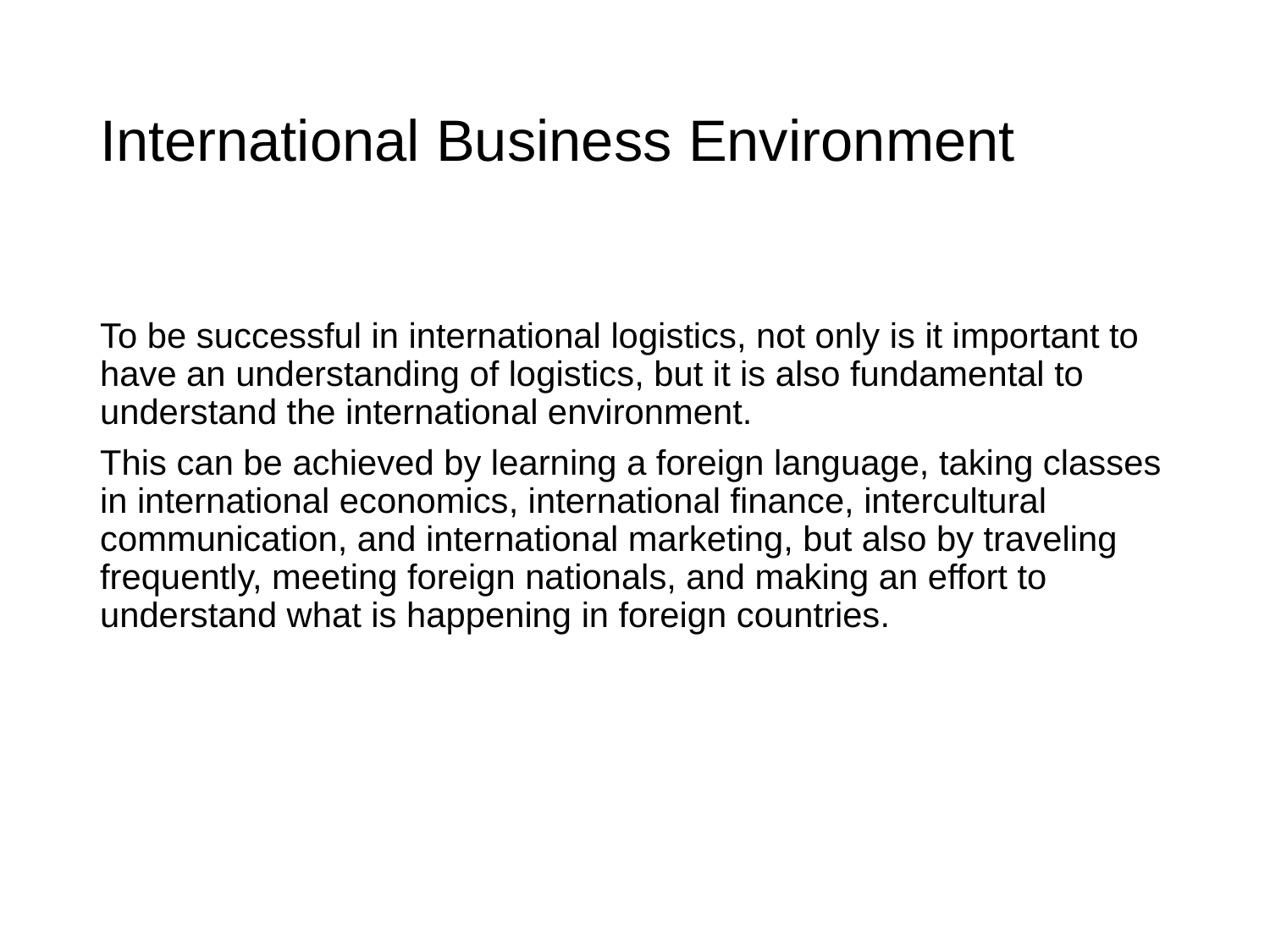

# International Business Environment

To be successful in international logistics, not only is it important to have an understanding of logistics, but it is also fundamental to understand the international environment.
This can be achieved by learning a foreign language, taking classes in international economics, international finance, intercultural communication, and international marketing, but also by traveling frequently, meeting foreign nationals, and making an effort to understand what is happening in foreign countries.